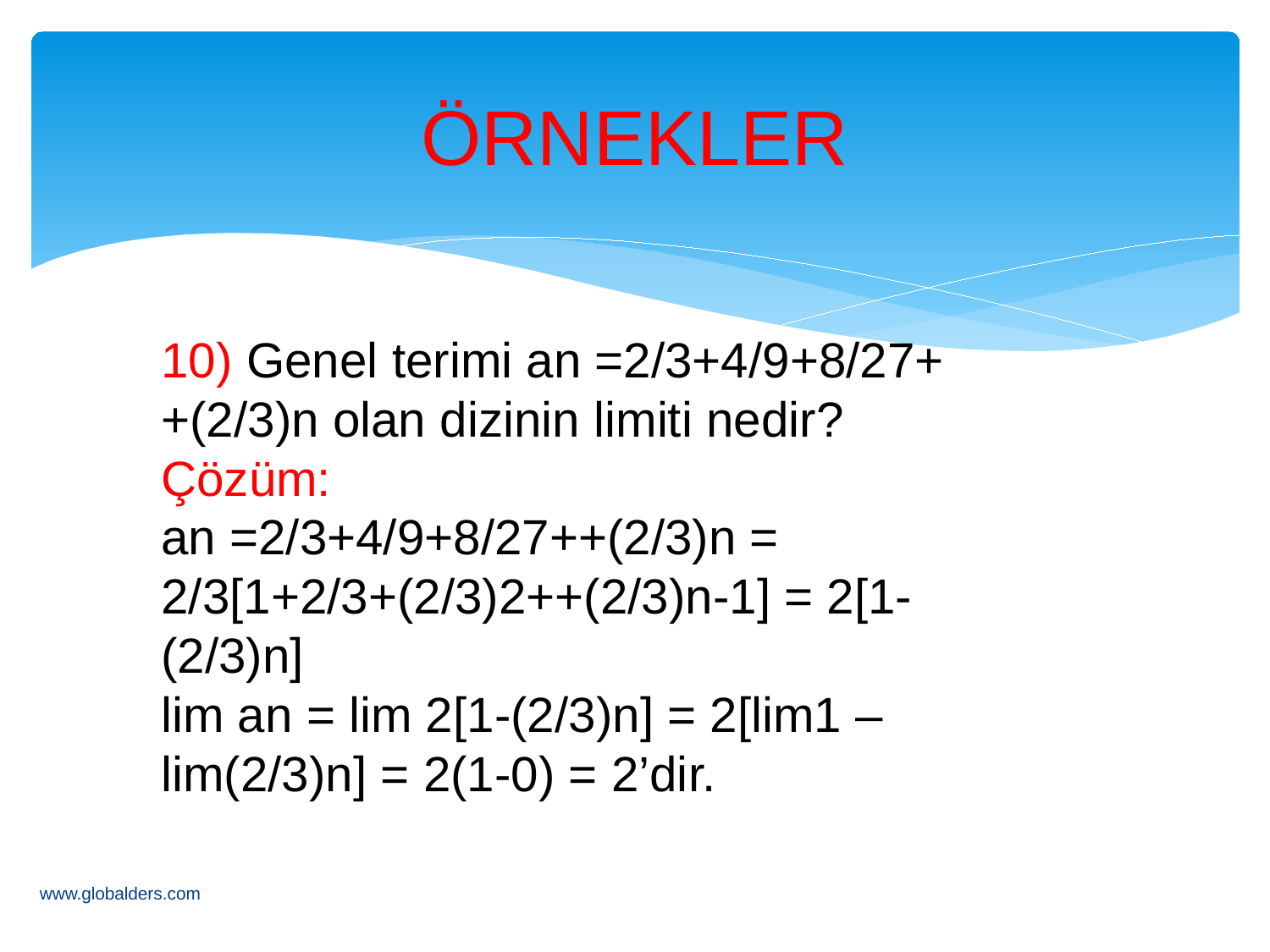

# ÖRNEKLER
10) Genel terimi an =2/3+4/9+8/27++(2/3)n olan dizinin limiti nedir?
Çözüm:
an =2/3+4/9+8/27++(2/3)n = 2/3[1+2/3+(2/3)2++(2/3)n-1] = 2[1-(2/3)n]
lim an = lim 2[1-(2/3)n] = 2[lim1 – lim(2/3)n] = 2(1-0) = 2’dir.
www.globalders.com